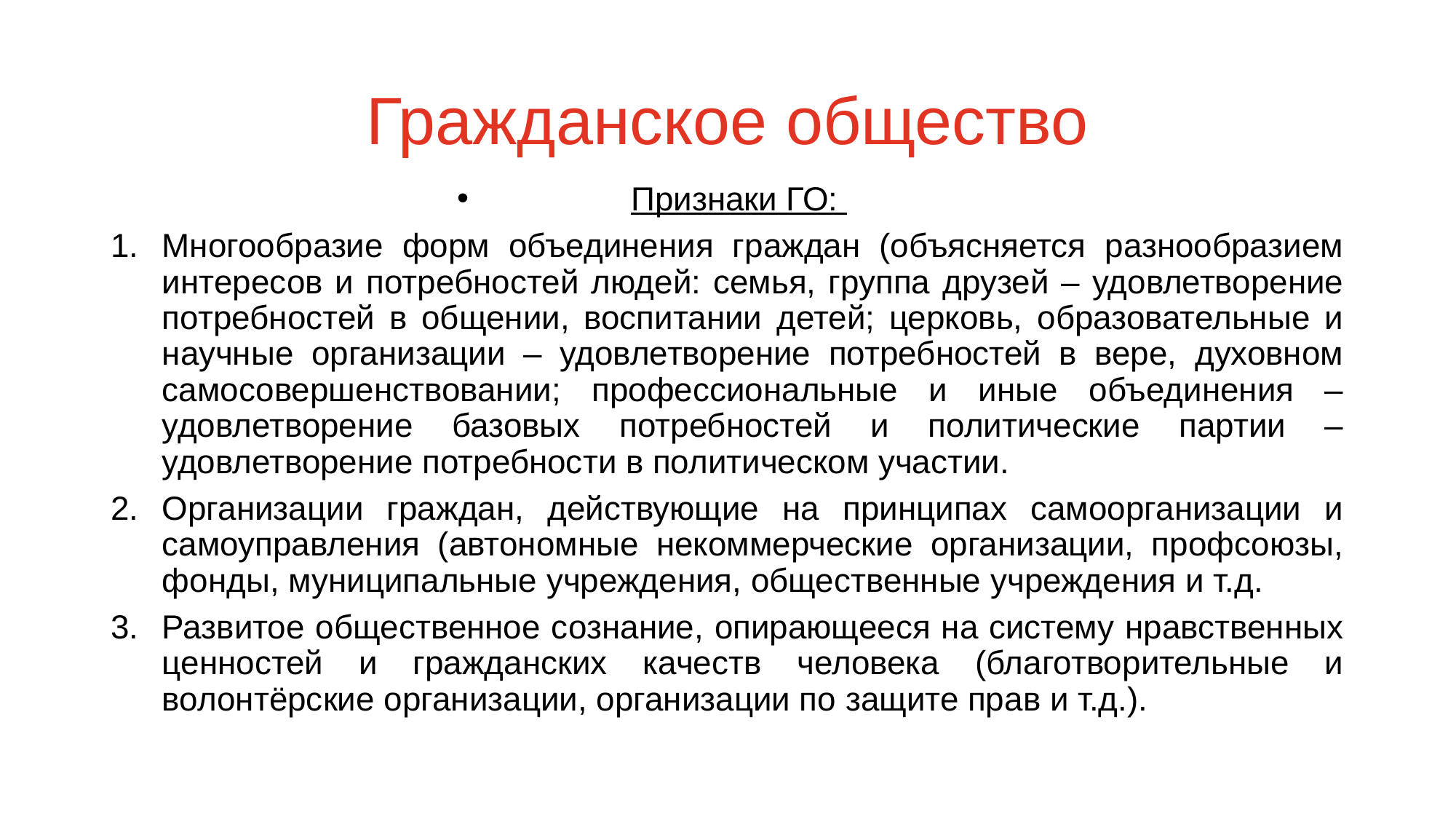

# Гражданское общество
Признаки ГО:
Многообразие форм объединения граждан (объясняется разнообразием интересов и потребностей людей: семья, группа друзей – удовлетворение потребностей в общении, воспитании детей; церковь, образовательные и научные организации – удовлетворение потребностей в вере, духовном самосовершенствовании; профессиональные и иные объединения – удовлетворение базовых потребностей и политические партии – удовлетворение потребности в политическом участии.
Организации граждан, действующие на принципах самоорганизации и самоуправления (автономные некоммерческие организации, профсоюзы, фонды, муниципальные учреждения, общественные учреждения и т.д.
Развитое общественное сознание, опирающееся на систему нравственных ценностей и гражданских качеств человека (благотворительные и волонтёрские организации, организации по защите прав и т.д.).